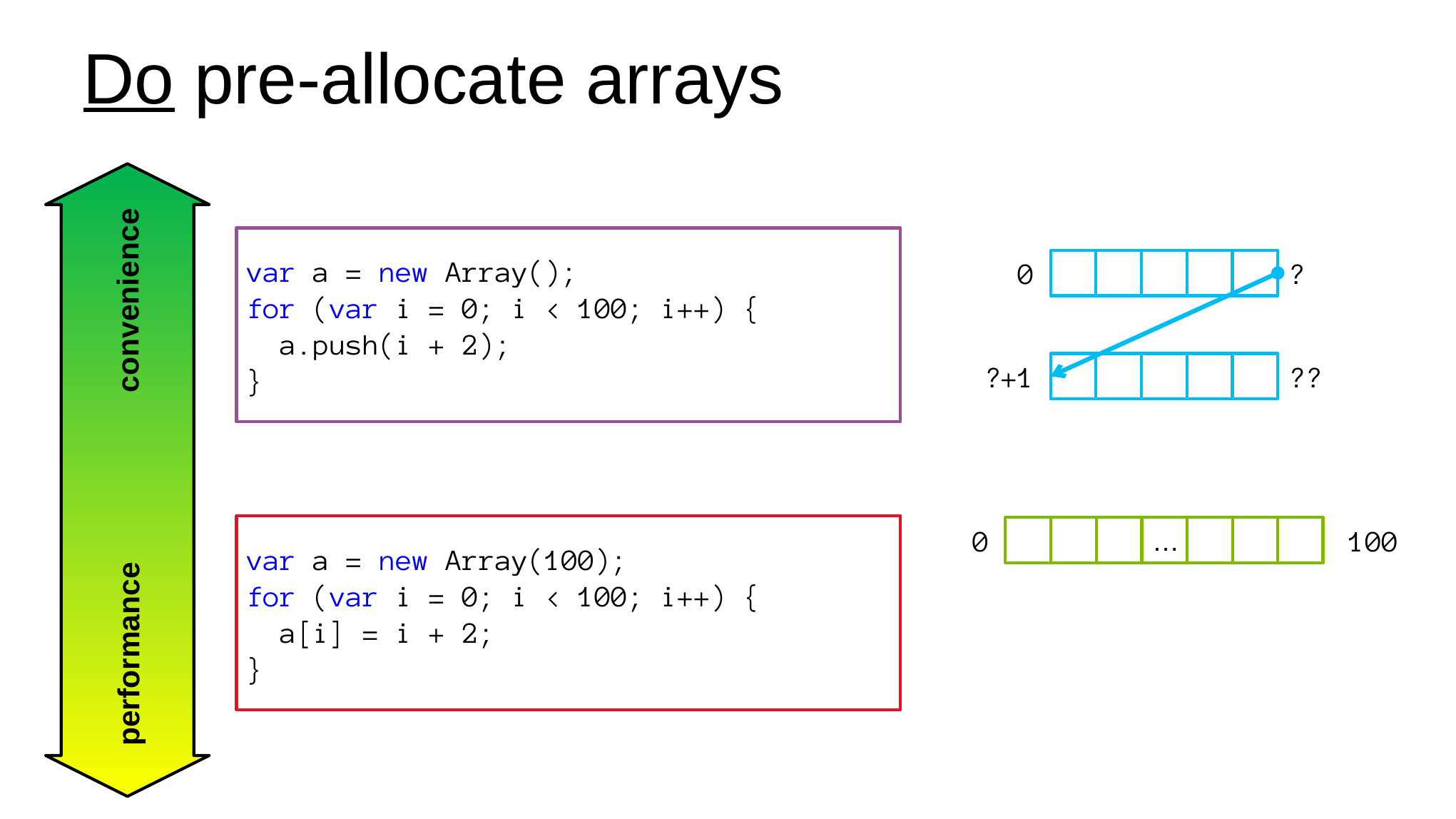

# Do pre-allocate arrays
var a = new Array();
for (var i = 0; i < 100; i++) {
  a.push(i + 2);
}
0
?

convenience
?+1
??

var a = new Array(100);
for (var i = 0; i < 100; i++) {
  a[i] = i + 2;
}
0
100

…

performance